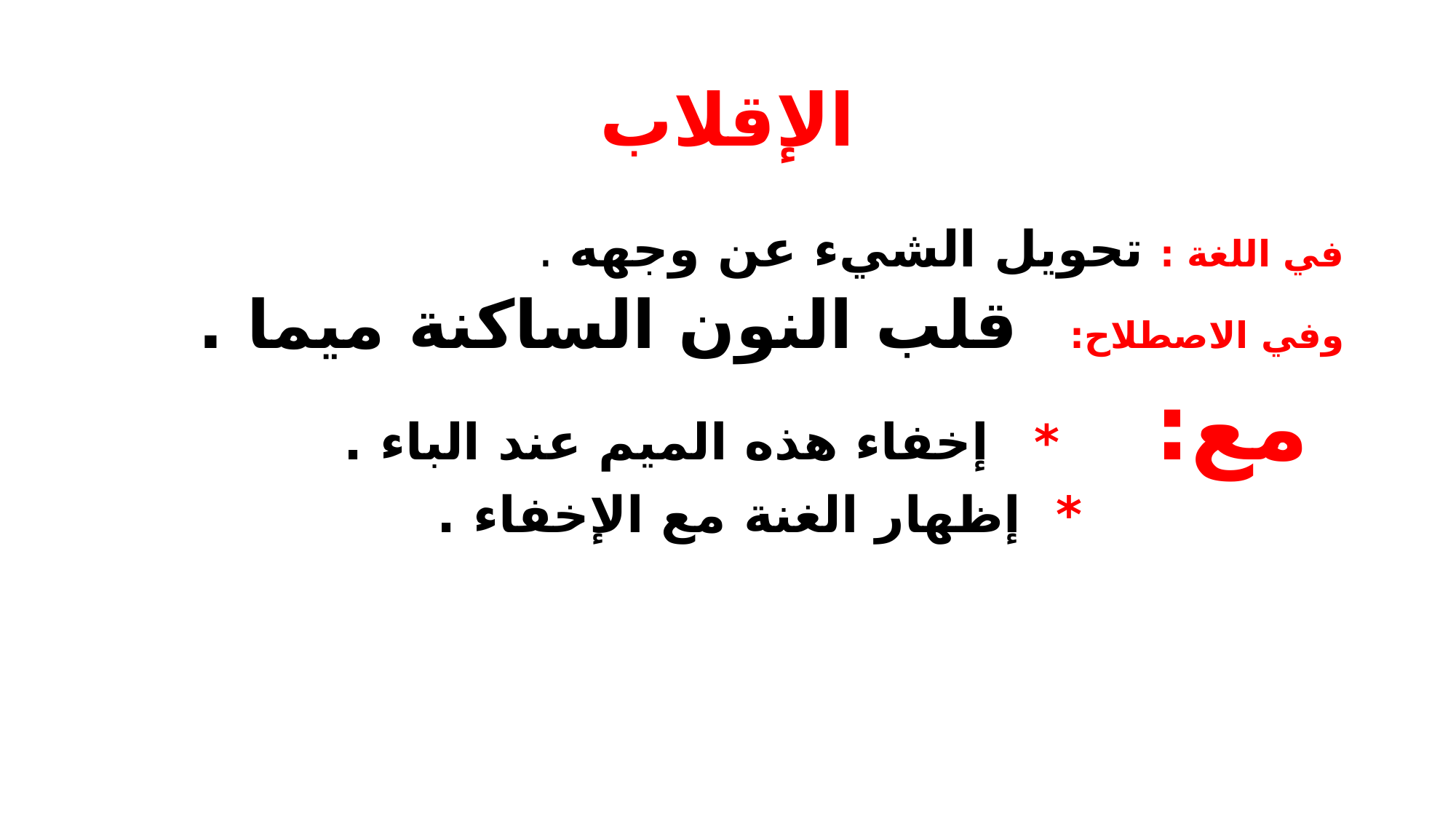

# الإقلاب
في اللغة : تحويل الشيء عن وجهه .
وفي الاصطلاح:    قلب النون الساكنة ميما .
  مع:   *   إخفاء هذه الميم عند الباء .
               *  إظهار الغنة مع الإخفاء .